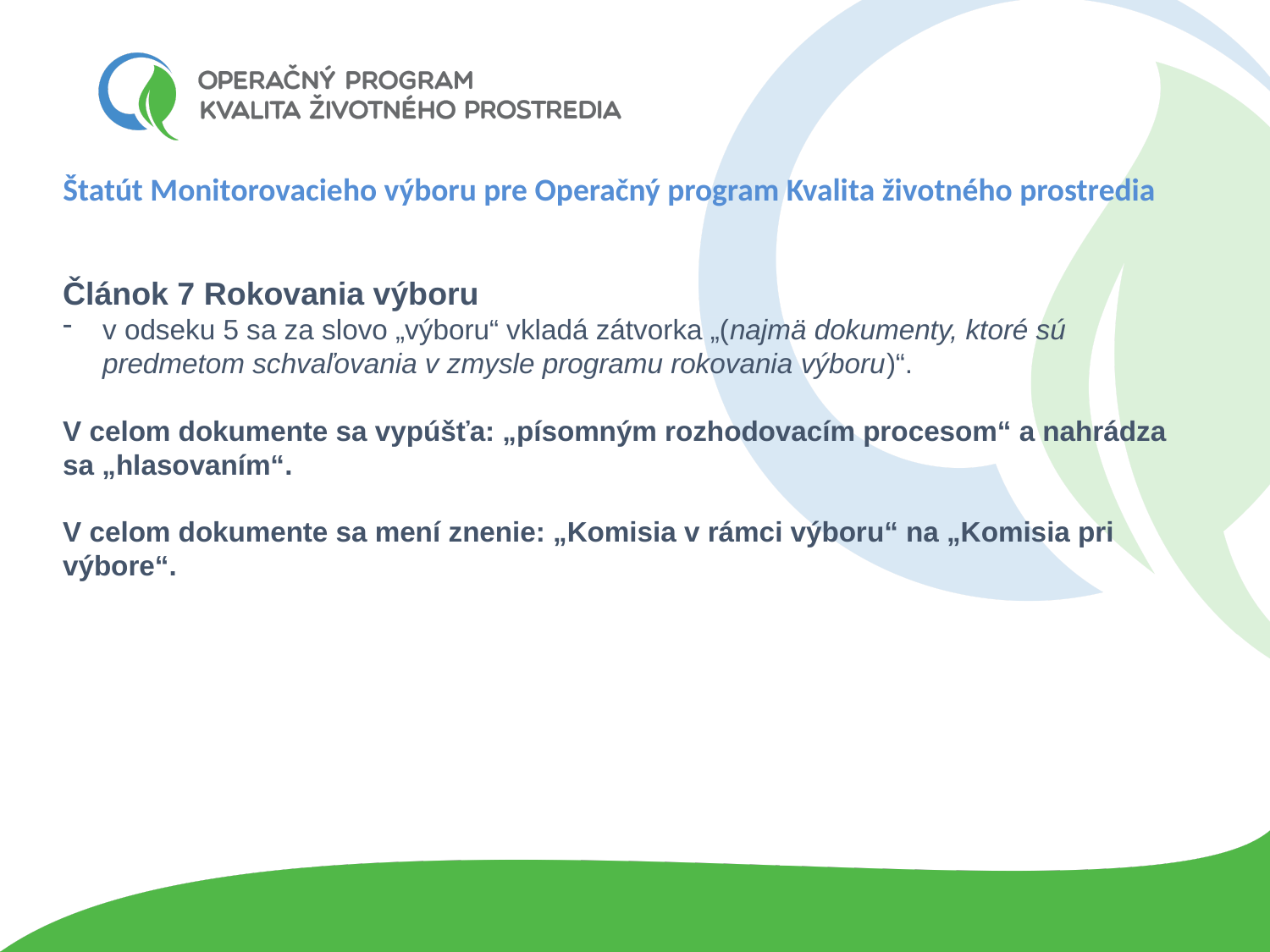

Štatút Monitorovacieho výboru pre Operačný program Kvalita životného prostredia

Článok 7 Rokovania výboru
v odseku 5 sa za slovo „výboru“ vkladá zátvorka „(najmä dokumenty, ktoré sú predmetom schvaľovania v zmysle programu rokovania výboru)“.

V celom dokumente sa vypúšťa: „písomným rozhodovacím procesom“ a nahrádza sa „hlasovaním“.

V celom dokumente sa mení znenie: „Komisia v rámci výboru“ na „Komisia pri výbore“.